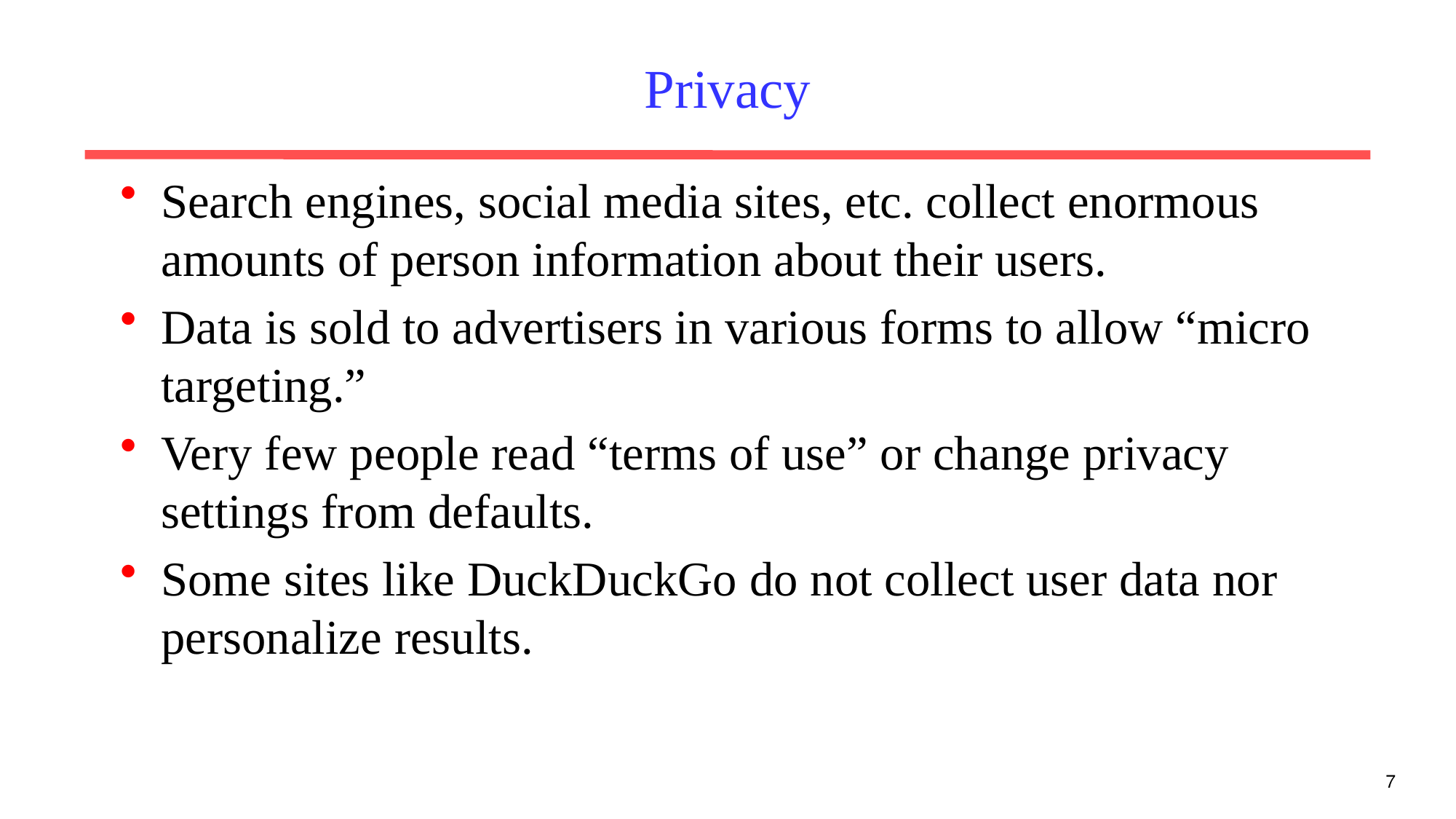

# Privacy
Search engines, social media sites, etc. collect enormous amounts of person information about their users.
Data is sold to advertisers in various forms to allow “micro targeting.”
Very few people read “terms of use” or change privacy settings from defaults.
Some sites like DuckDuckGo do not collect user data nor personalize results.
7